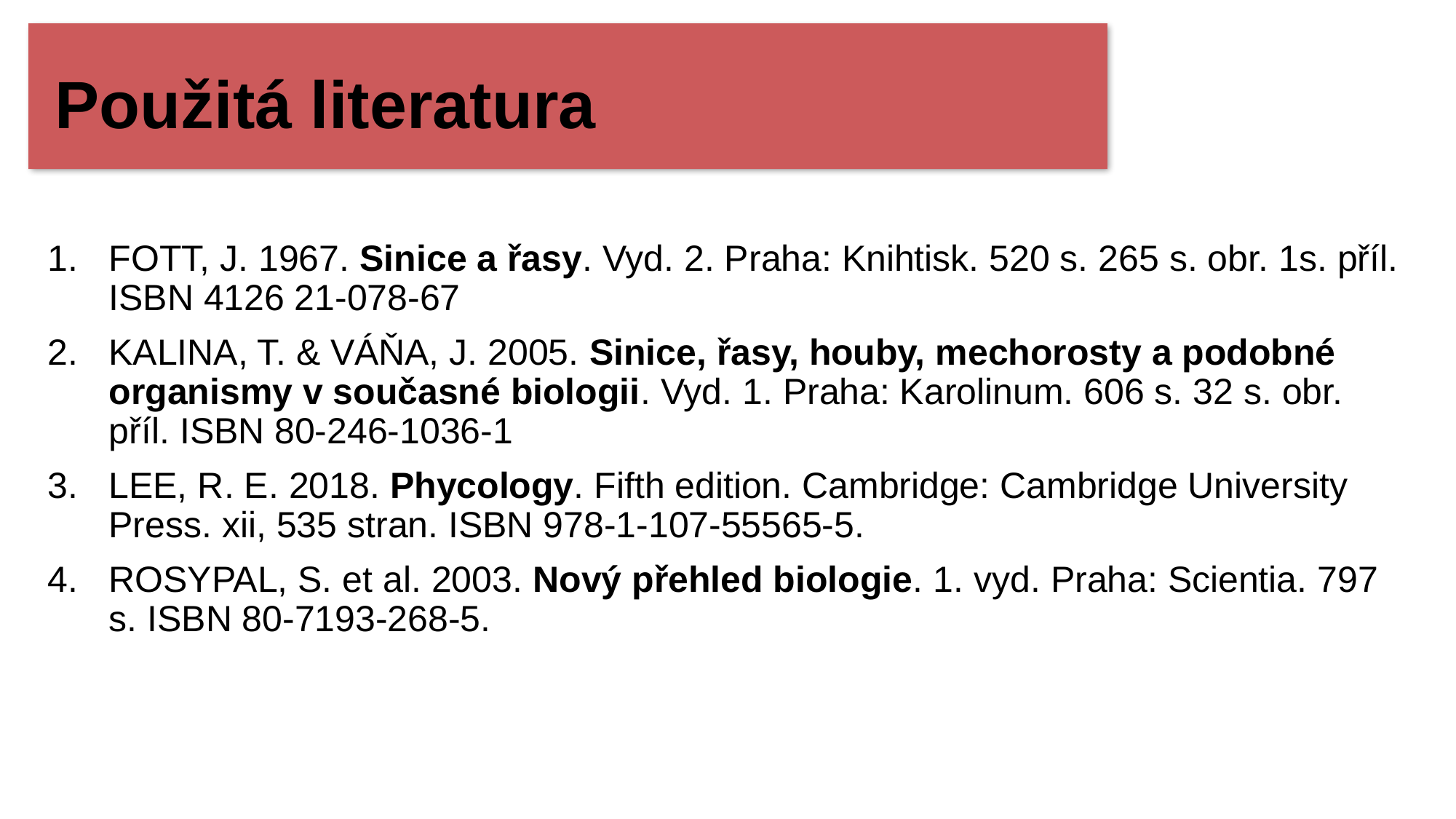

# Použitá literatura
FOTT, J. 1967. Sinice a řasy. Vyd. 2. Praha: Knihtisk. 520 s. 265 s. obr. 1s. příl. ISBN 4126 21-078-67
KALINA, T. & VÁŇA, J. 2005. Sinice, řasy, houby, mechorosty a podobné organismy v současné biologii. Vyd. 1. Praha: Karolinum. 606 s. 32 s. obr. příl. ISBN 80-246-1036-1
LEE, R. E. 2018. Phycology. Fifth edition. Cambridge: Cambridge University Press. xii, 535 stran. ISBN 978-1-107-55565-5.
ROSYPAL, S. et al. 2003. Nový přehled biologie. 1. vyd. Praha: Scientia. 797 s. ISBN 80-7193-268-5.